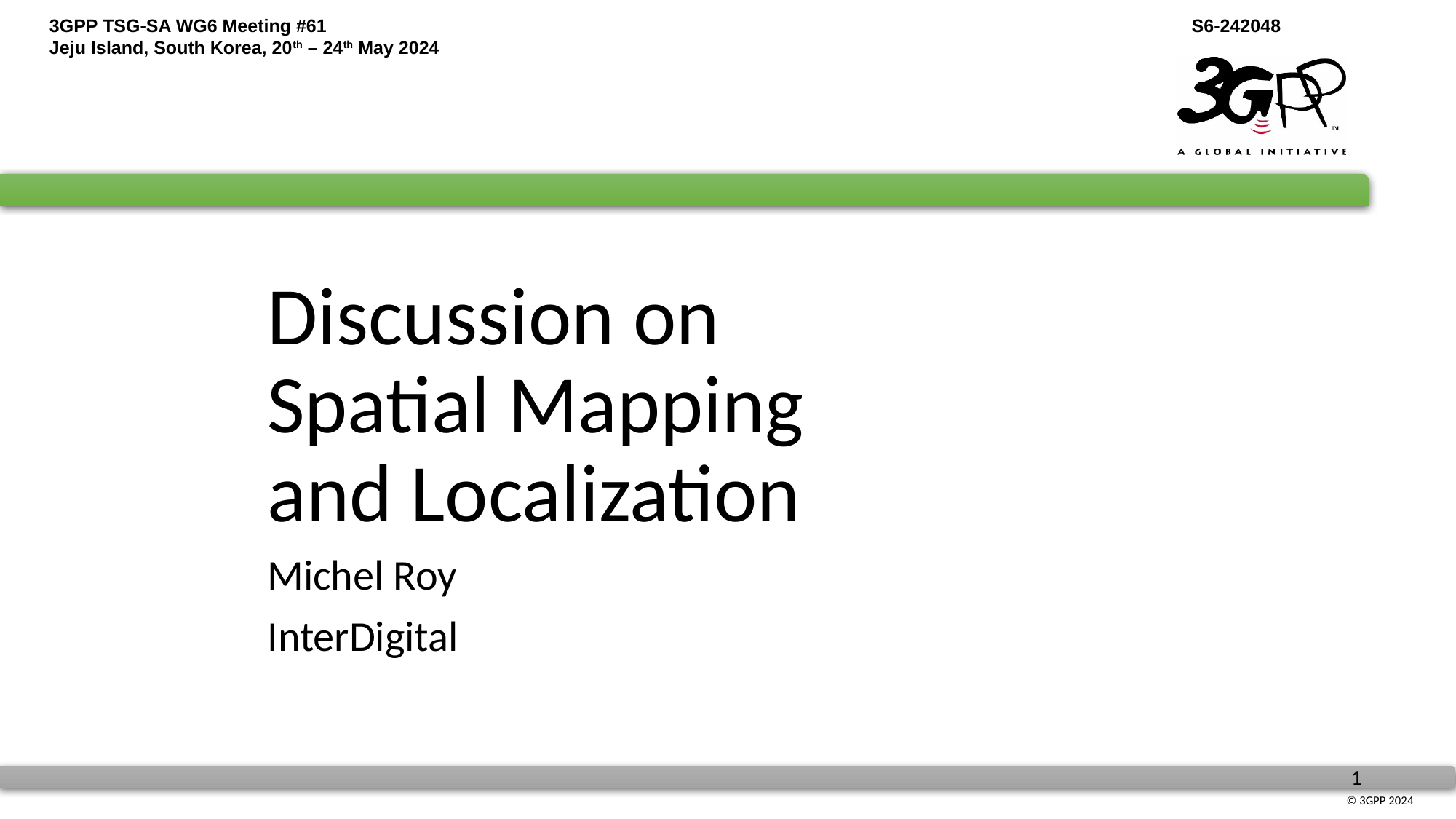

# Discussion on Spatial Mapping and Localization
Michel Roy
InterDigital